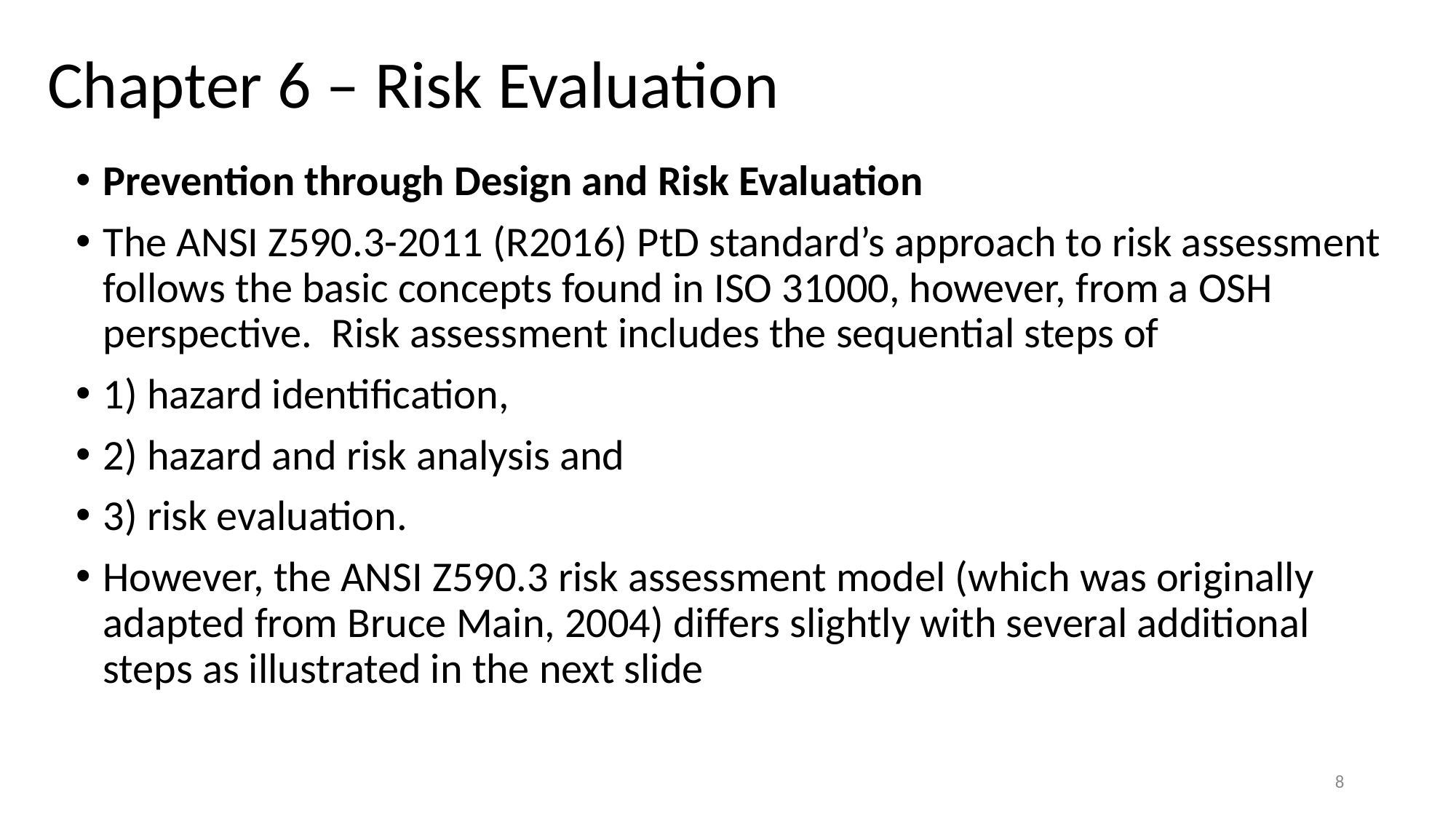

# Chapter 6 – Risk Evaluation
Prevention through Design and Risk Evaluation
The ANSI Z590.3-2011 (R2016) PtD standard’s approach to risk assessment follows the basic concepts found in ISO 31000, however, from a OSH perspective.  Risk assessment includes the sequential steps of
1) hazard identification,
2) hazard and risk analysis and
3) risk evaluation.
However, the ANSI Z590.3 risk assessment model (which was originally adapted from Bruce Main, 2004) differs slightly with several additional steps as illustrated in the next slide
8